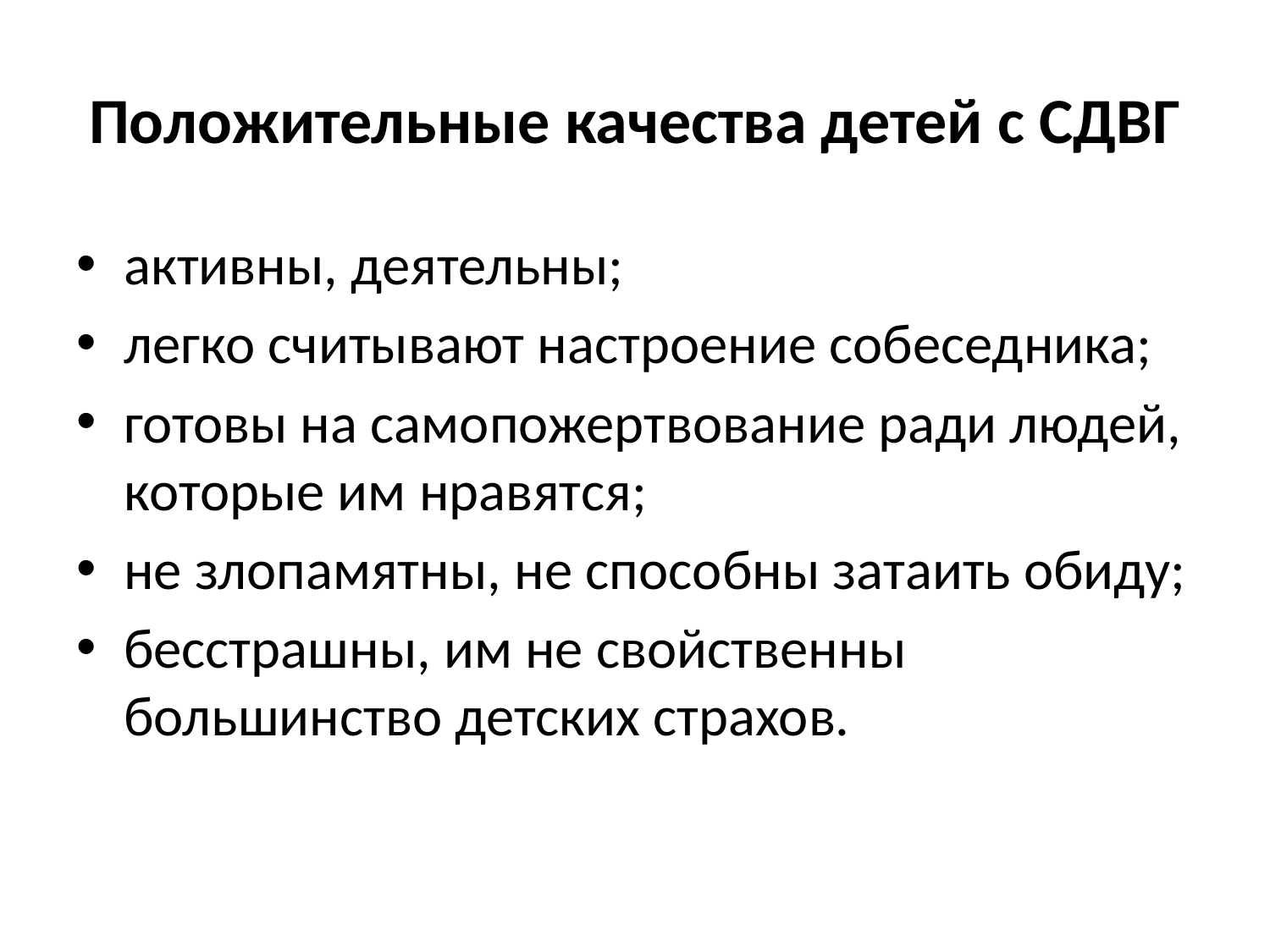

# Положительные качества детей с СДВГ
активны, деятельны;
легко считывают настроение собеседника;
готовы на самопожертвование ради людей, которые им нравятся;
не злопамятны, не способны затаить обиду;
бесстрашны, им не свойственны большинство детских страхов.